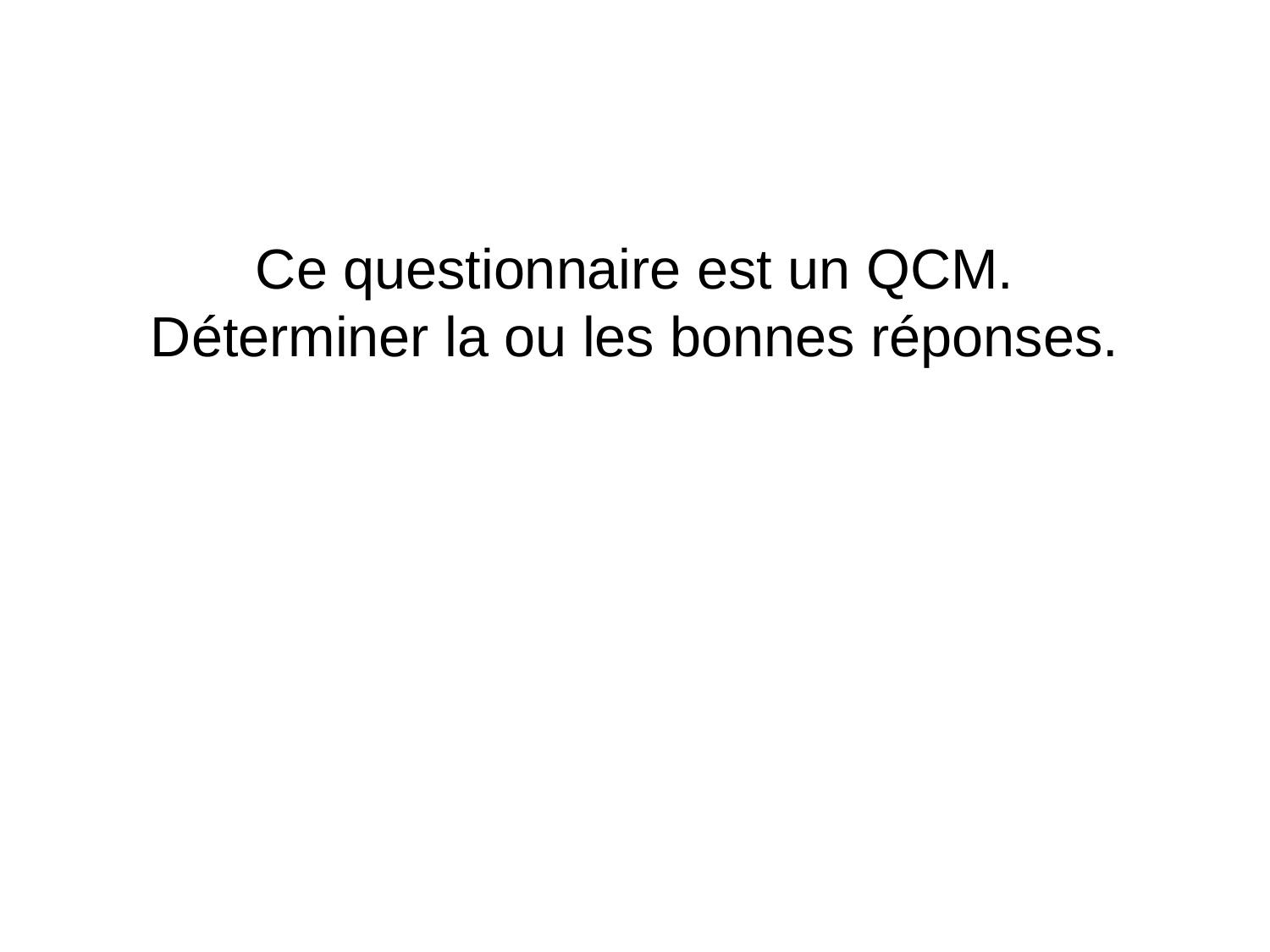

Ce questionnaire est un QCM.
Déterminer la ou les bonnes réponses.